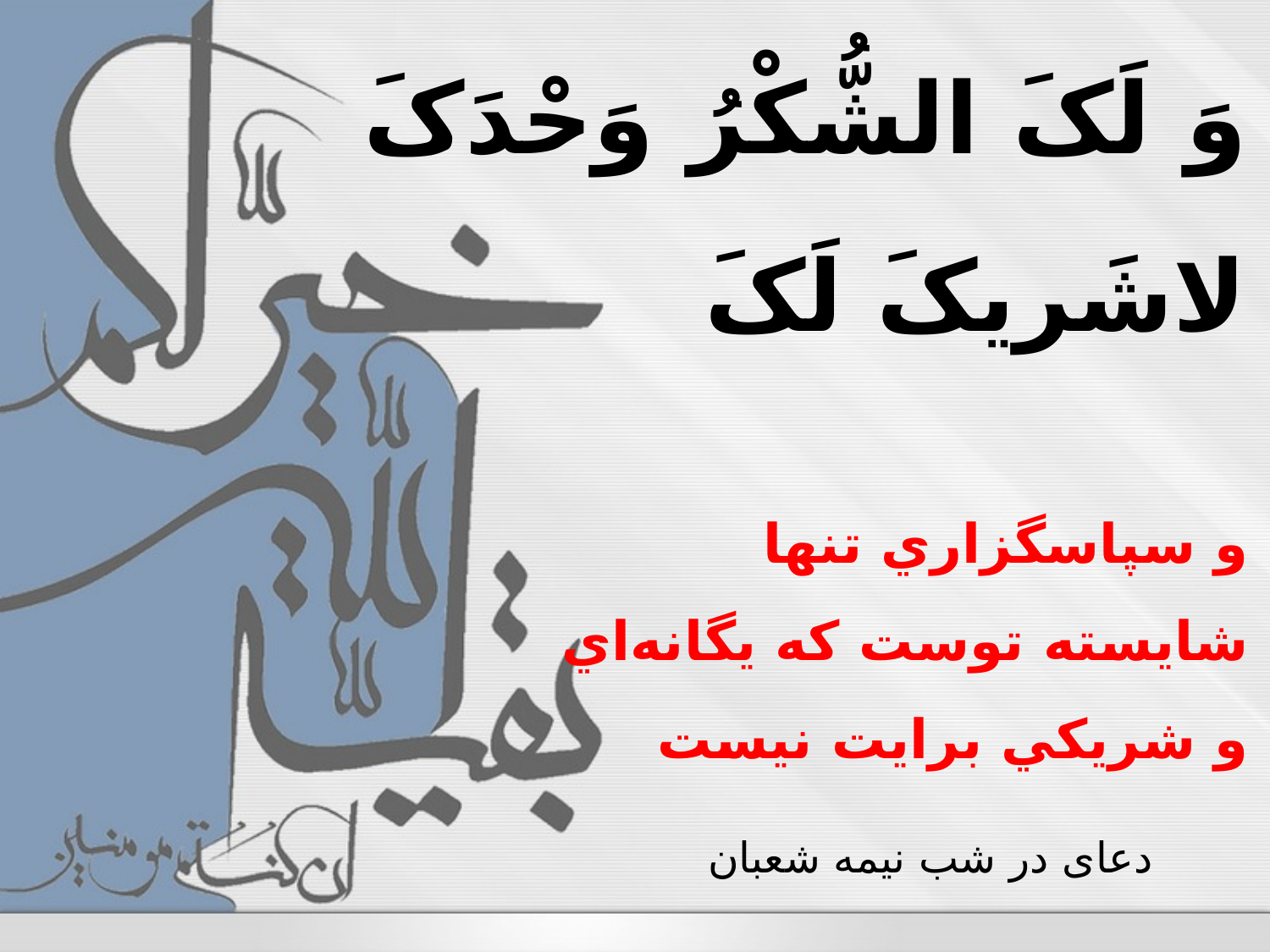

وَ لَکَ الشُّکْرُ وَحْدَکَ لاشَريکَ لَکَ
و سپاسگزاري تنها شایسته توست که یگانه‌اي و شریکي برایت نیست